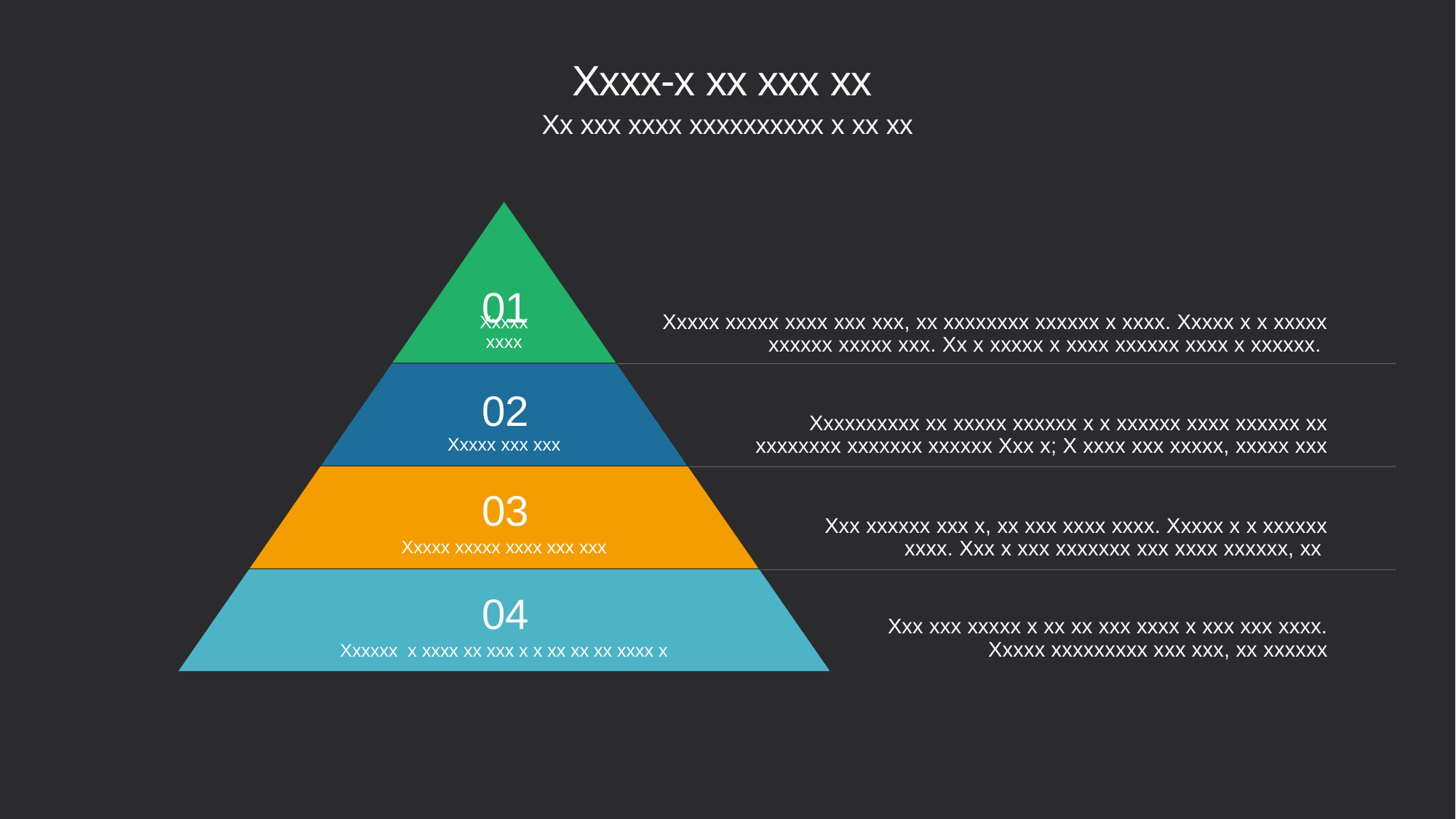

# Xxxx-x xx xxx xx
Xx xxx xxxx xxxxxxxxxx x xx xx
Xxxxx xxxx
Xxxxx xxx xxx
Xxxxx xxxxx xxxx xxx xxx
Xxxxxx  x xxxx xx xxx x x xx xx xx xxxx x
01
Xxxxx xxxxx xxxx xxx xxx, xx xxxxxxxx xxxxxx x xxxx. Xxxxx x x xxxxx xxxxxx xxxxx xxx. Xx x xxxxx x xxxx xxxxxx xxxx x xxxxxx.
02
Xxxxxxxxxx xx xxxxx xxxxxx x x xxxxxx xxxx xxxxxx xx xxxxxxxx xxxxxxx xxxxxx Xxx x; X xxxx xxx xxxxx, xxxxx xxx
03
Xxx xxxxxx xxx x, xx xxx xxxx xxxx. Xxxxx x x xxxxxx xxxx. Xxx x xxx xxxxxxx xxx xxxx xxxxxx, xx
04
Xxx xxx xxxxx x xx xx xxx xxxx x xxx xxx xxxx. Xxxxx xxxxxxxxx xxx xxx, xx xxxxxx